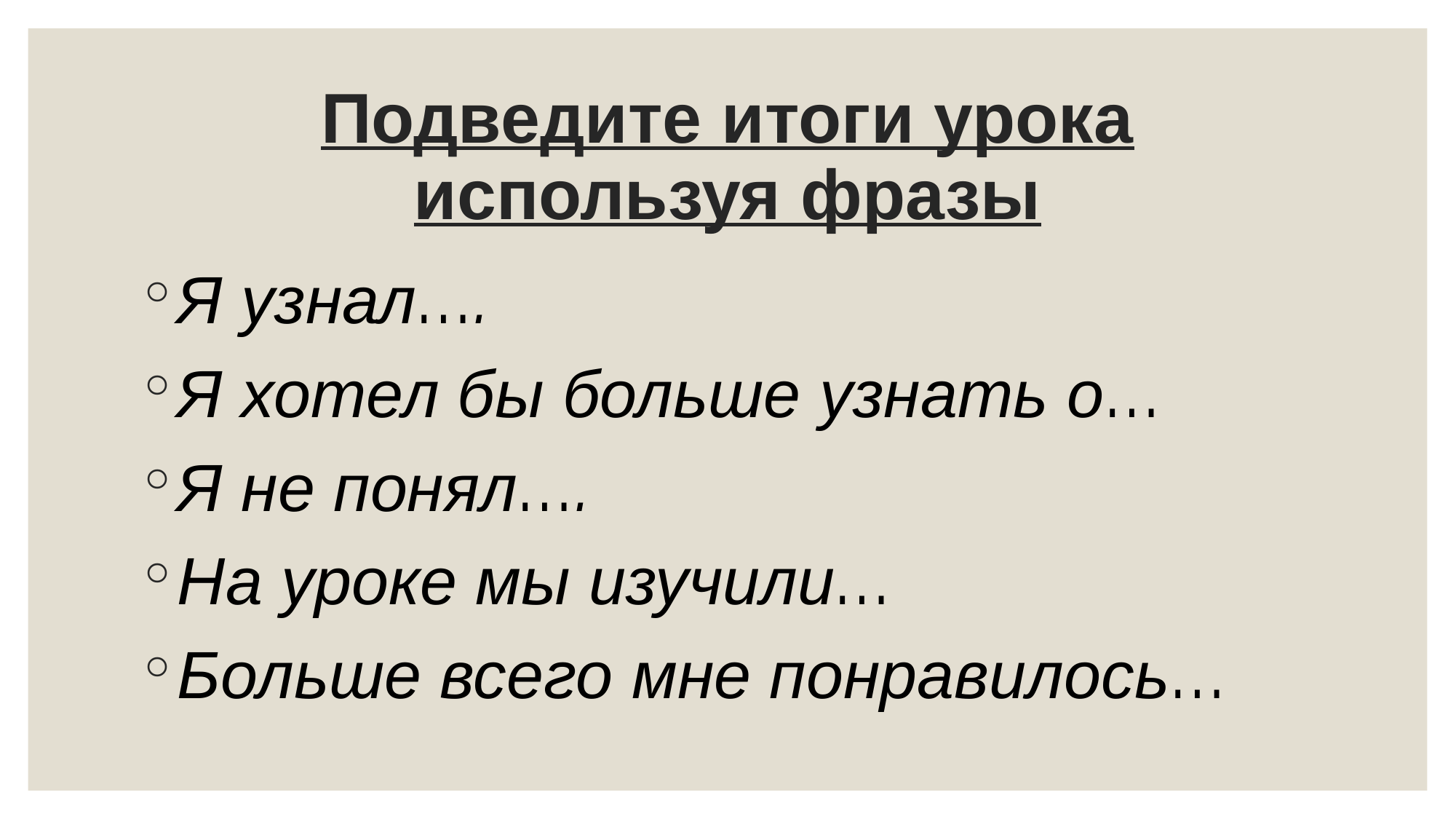

# Подведите итоги урока используя фразы
Я узнал….
Я хотел бы больше узнать о…
Я не понял….
На уроке мы изучили…
Больше всего мне понравилось…